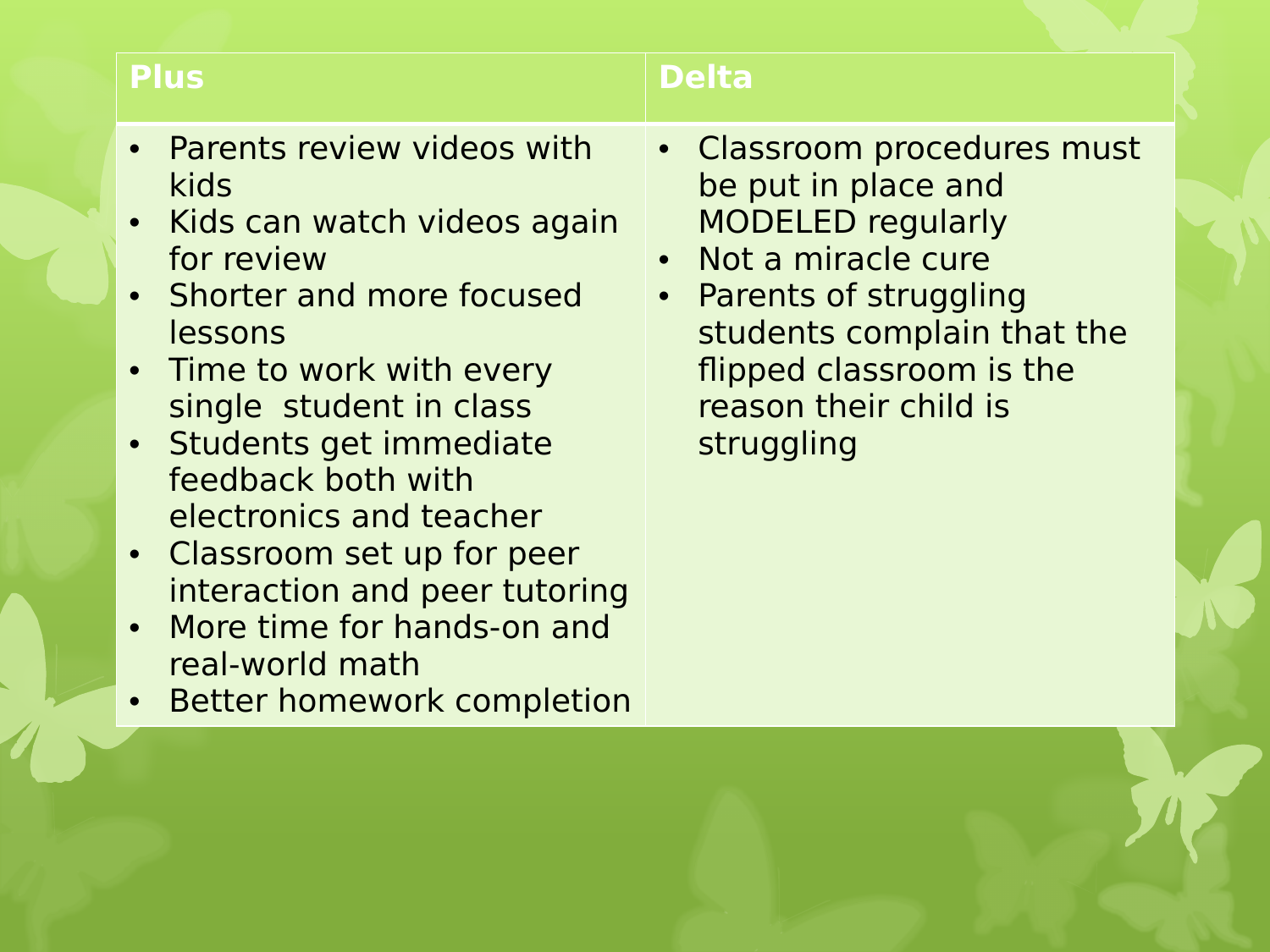

| Plus | Delta |
| --- | --- |
| Parents review videos with kids Kids can watch videos again for review Shorter and more focused lessons Time to work with every single student in class Students get immediate feedback both with electronics and teacher Classroom set up for peer interaction and peer tutoring More time for hands-on and real-world math Better homework completion | Classroom procedures must be put in place and MODELED regularly Not a miracle cure Parents of struggling students complain that the flipped classroom is the reason their child is struggling |